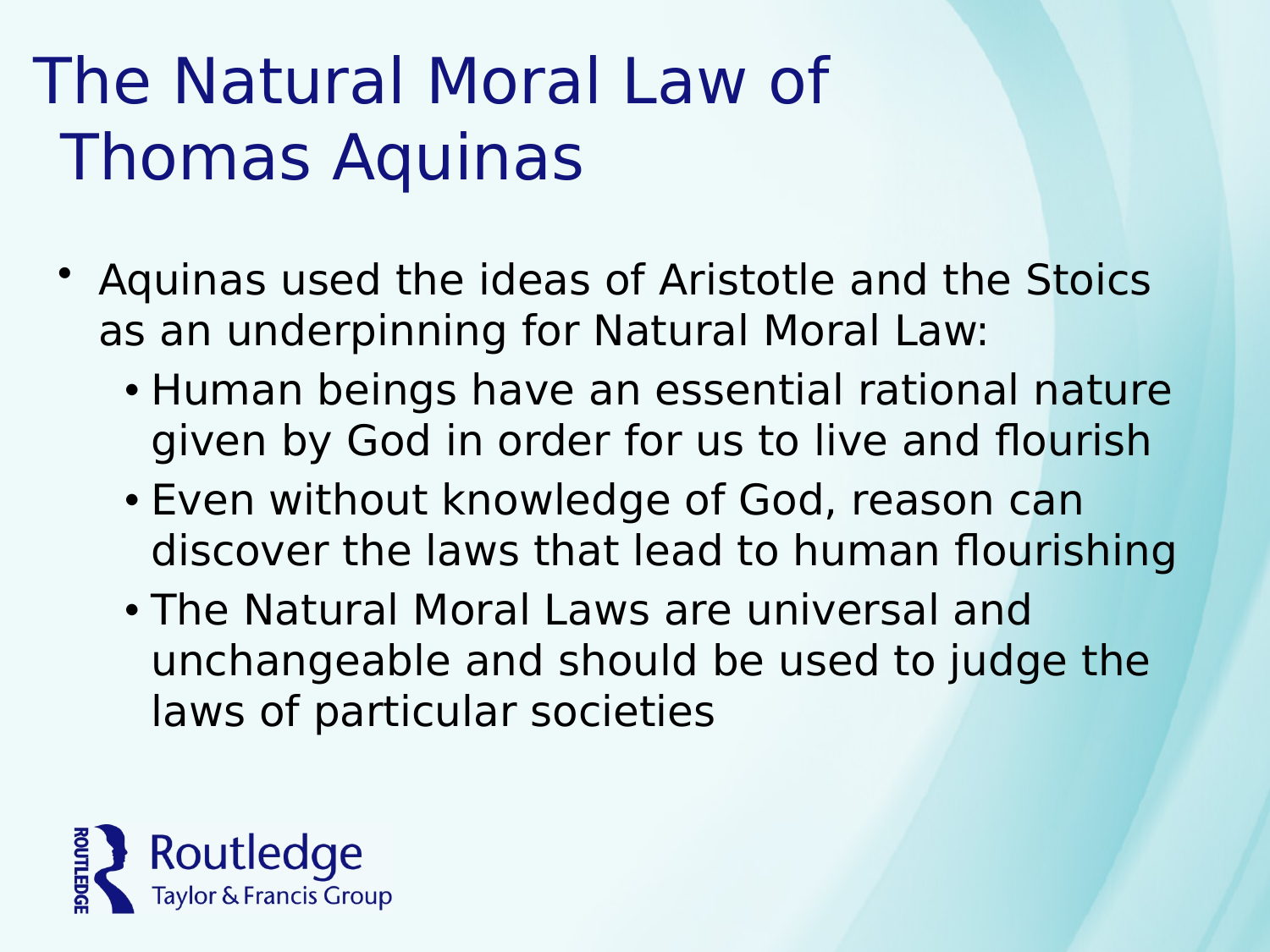

# The Natural Moral Law of Thomas Aquinas
Aquinas used the ideas of Aristotle and the Stoics as an underpinning for Natural Moral Law:
Human beings have an essential rational nature given by God in order for us to live and flourish
Even without knowledge of God, reason can discover the laws that lead to human flourishing
The Natural Moral Laws are universal and unchangeable and should be used to judge the laws of particular societies